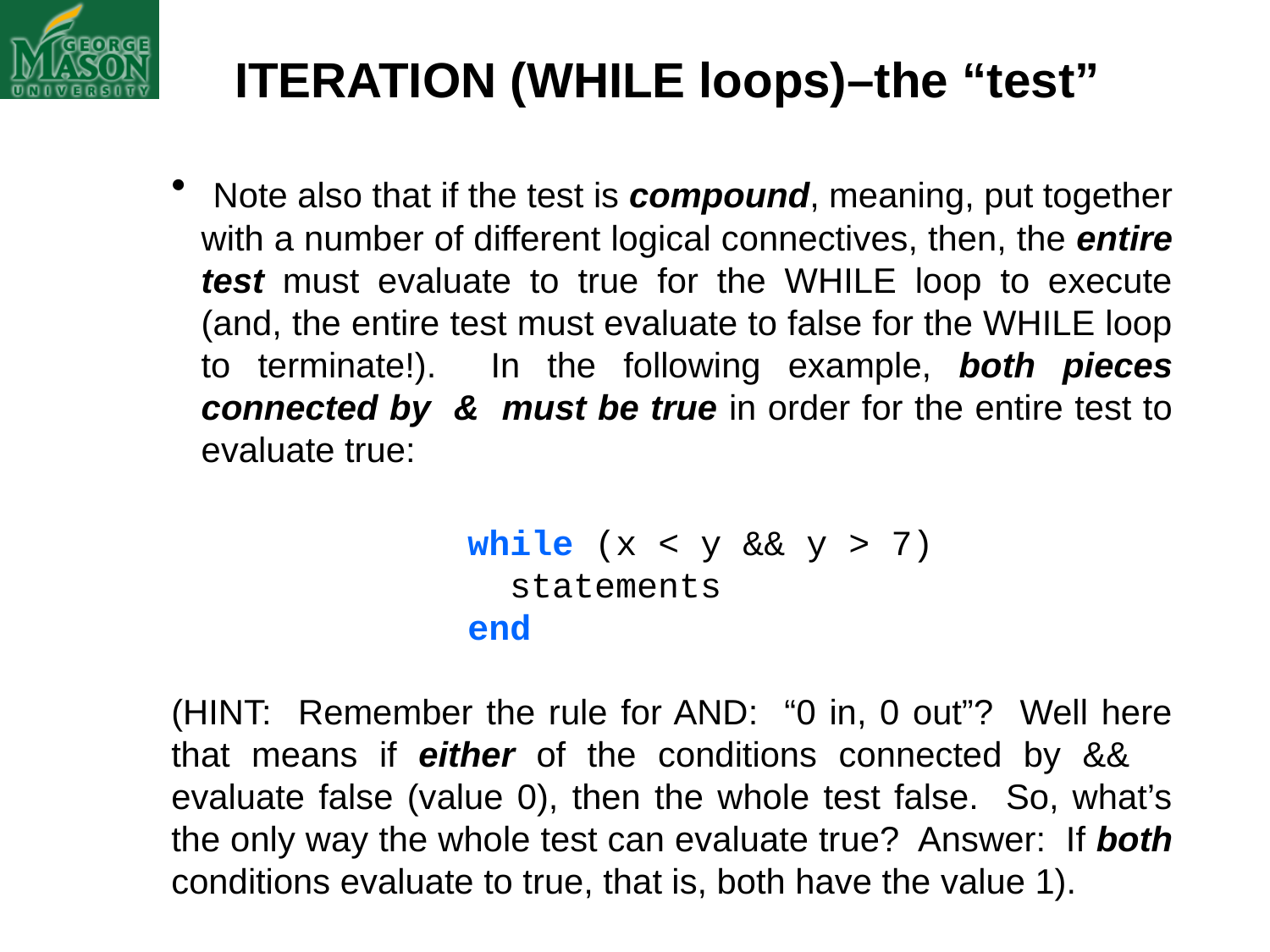

ITERATION (WHILE loops)–the “test”
 Note also that if the test is compound, meaning, put together with a number of different logical connectives, then, the entire test must evaluate to true for the WHILE loop to execute (and, the entire test must evaluate to false for the WHILE loop to terminate!).  In the following example, both pieces connected by  &  must be true in order for the entire test to evaluate true:

		  while (x < y && y > 7)
	          statements
		  end

(HINT:  Remember the rule for AND:  “0 in, 0 out”?  Well here that means if either of the conditions connected by &&   evaluate false (value 0), then the whole test false.  So, what’s the only way the whole test can evaluate true?  Answer:  If both conditions evaluate to true, that is, both have the value 1).